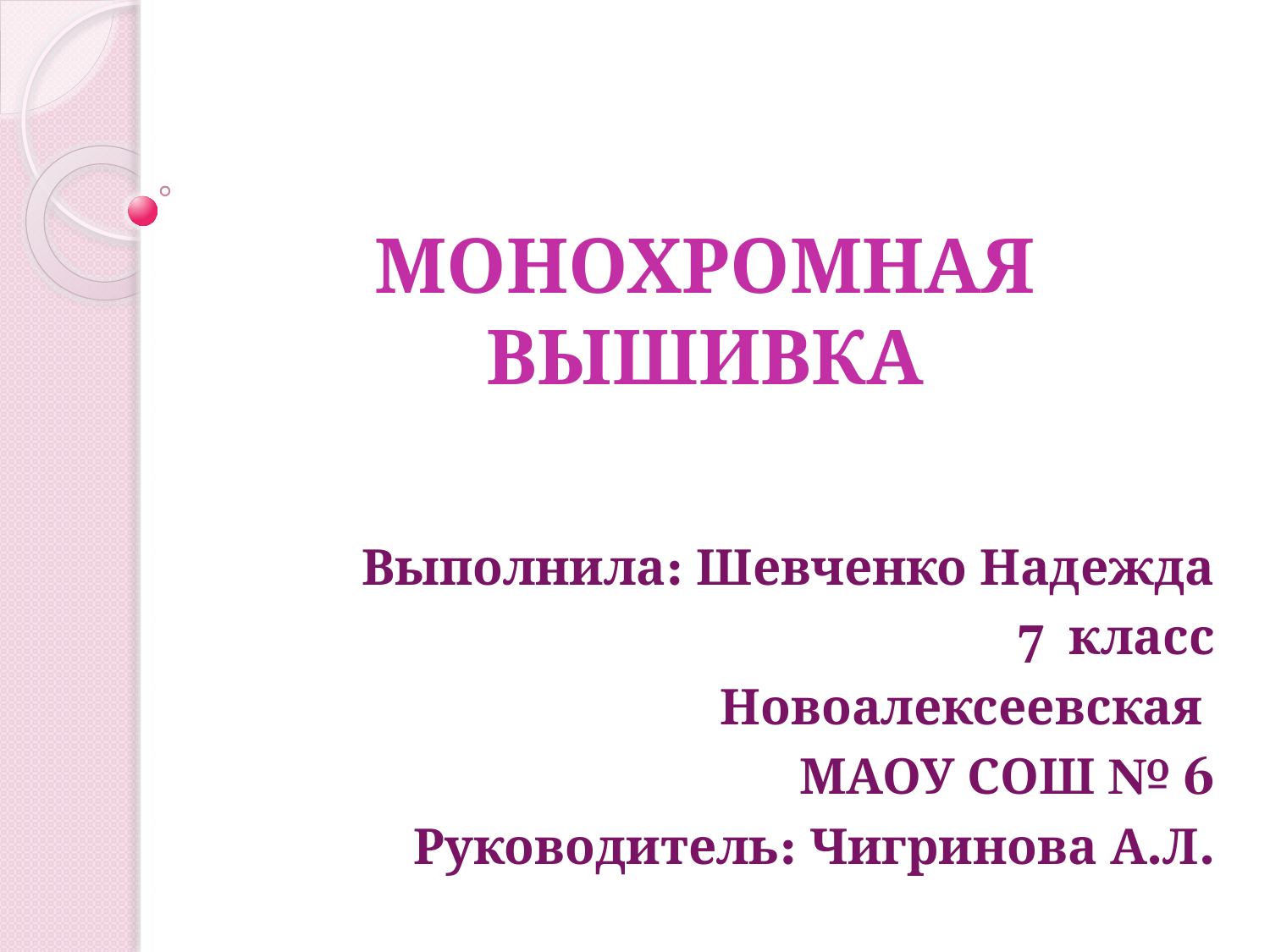

# МОНОХРОМНАЯ ВЫШИВКА
Выполнила: Шевченко Надежда
7  класс
Новоалексеевская
МАОУ СОШ № 6
Руководитель: Чигринова А.Л.